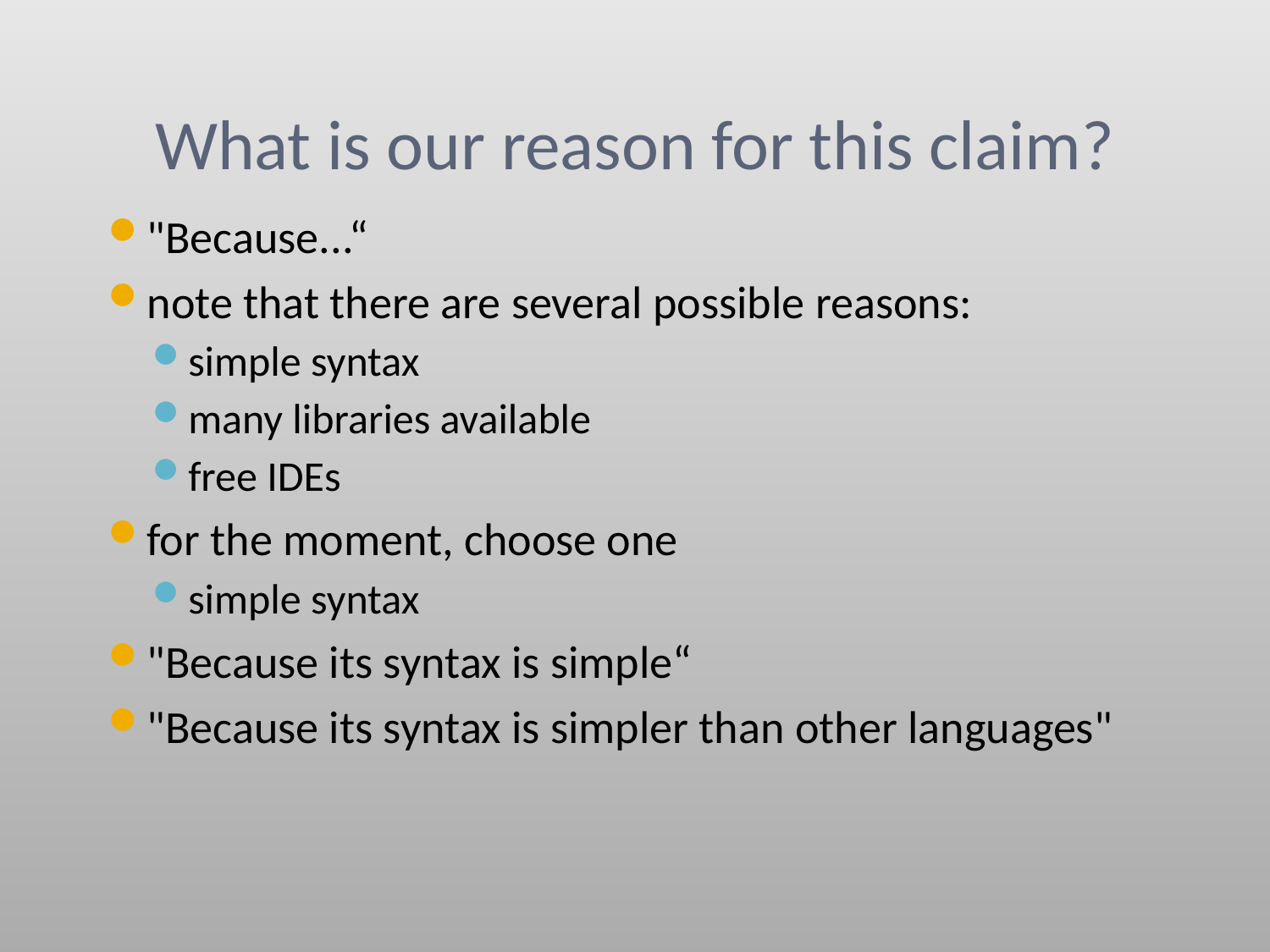

# What is our reason for this claim?
"Because...“
note that there are several possible reasons:
simple syntax
many libraries available
free IDEs
for the moment, choose one
simple syntax
"Because its syntax is simple“
"Because its syntax is simpler than other languages"